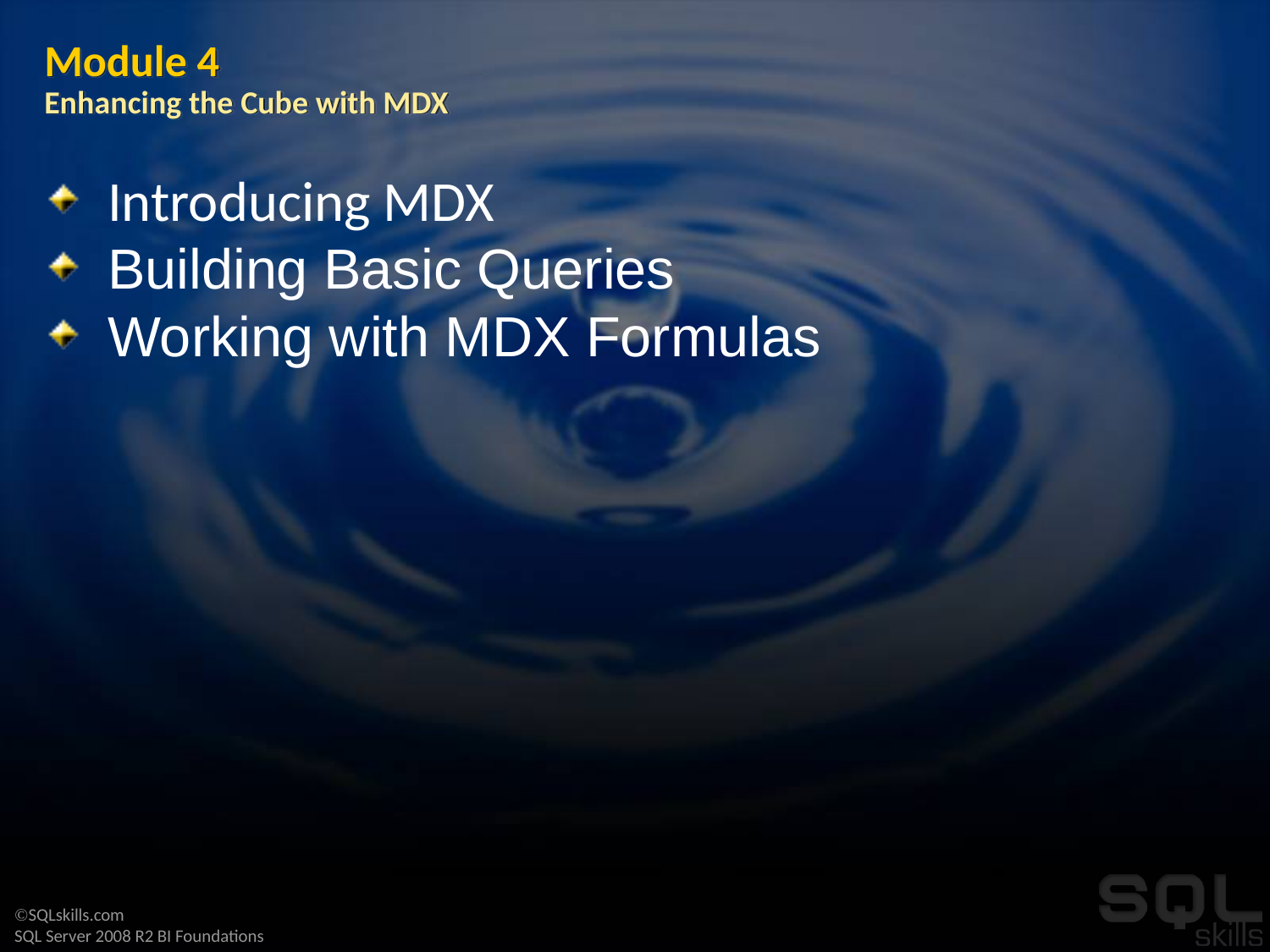

# Module 4 Enhancing the Cube with MDX
Introducing MDX
Building Basic Queries
Working with MDX Formulas